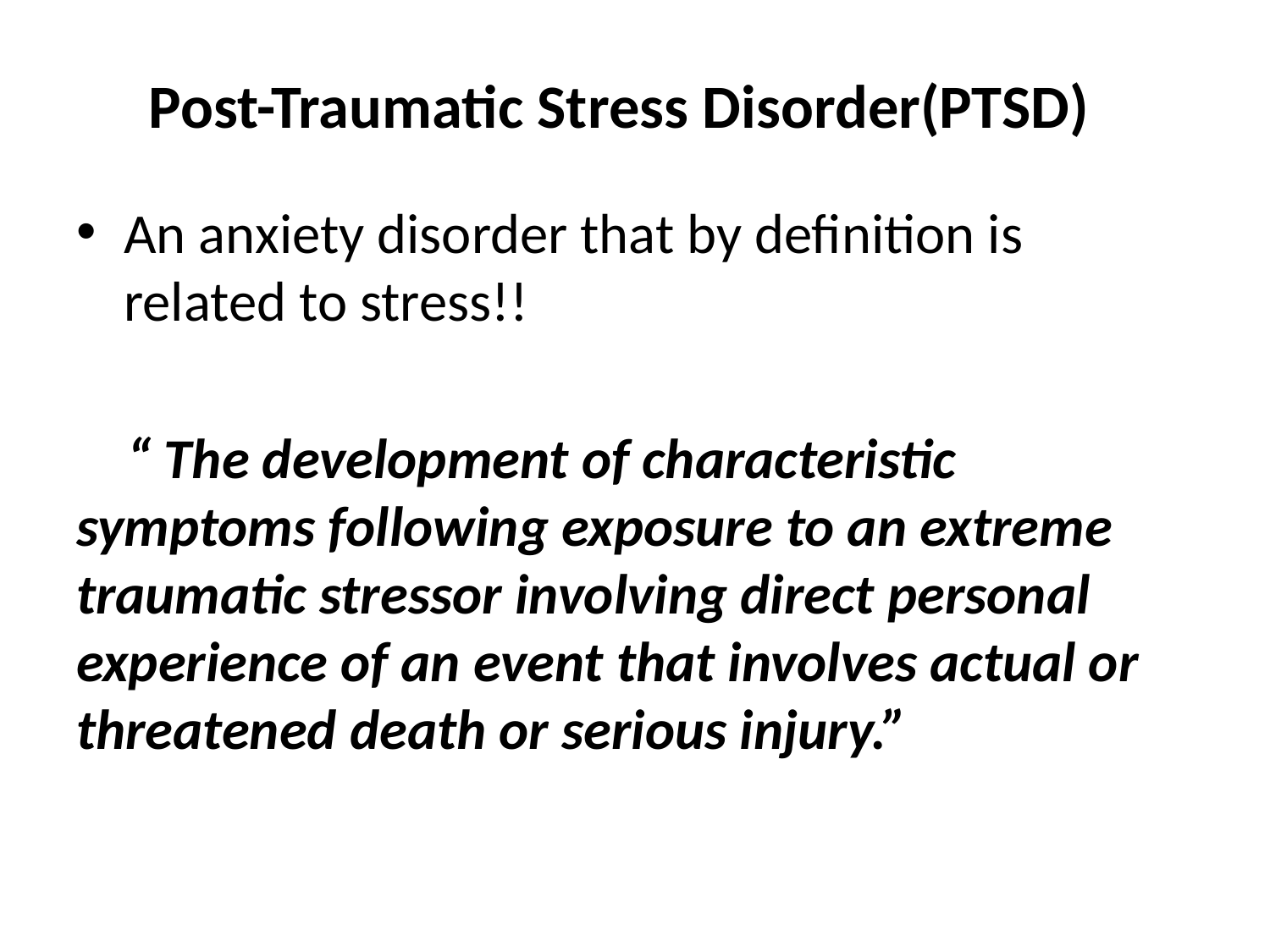

# Post-Traumatic Stress Disorder(PTSD)
An anxiety disorder that by definition is related to stress!!

    “ The development of characteristic symptoms following exposure to an extreme traumatic stressor involving direct personal experience of an event that involves actual or threatened death or serious injury.”